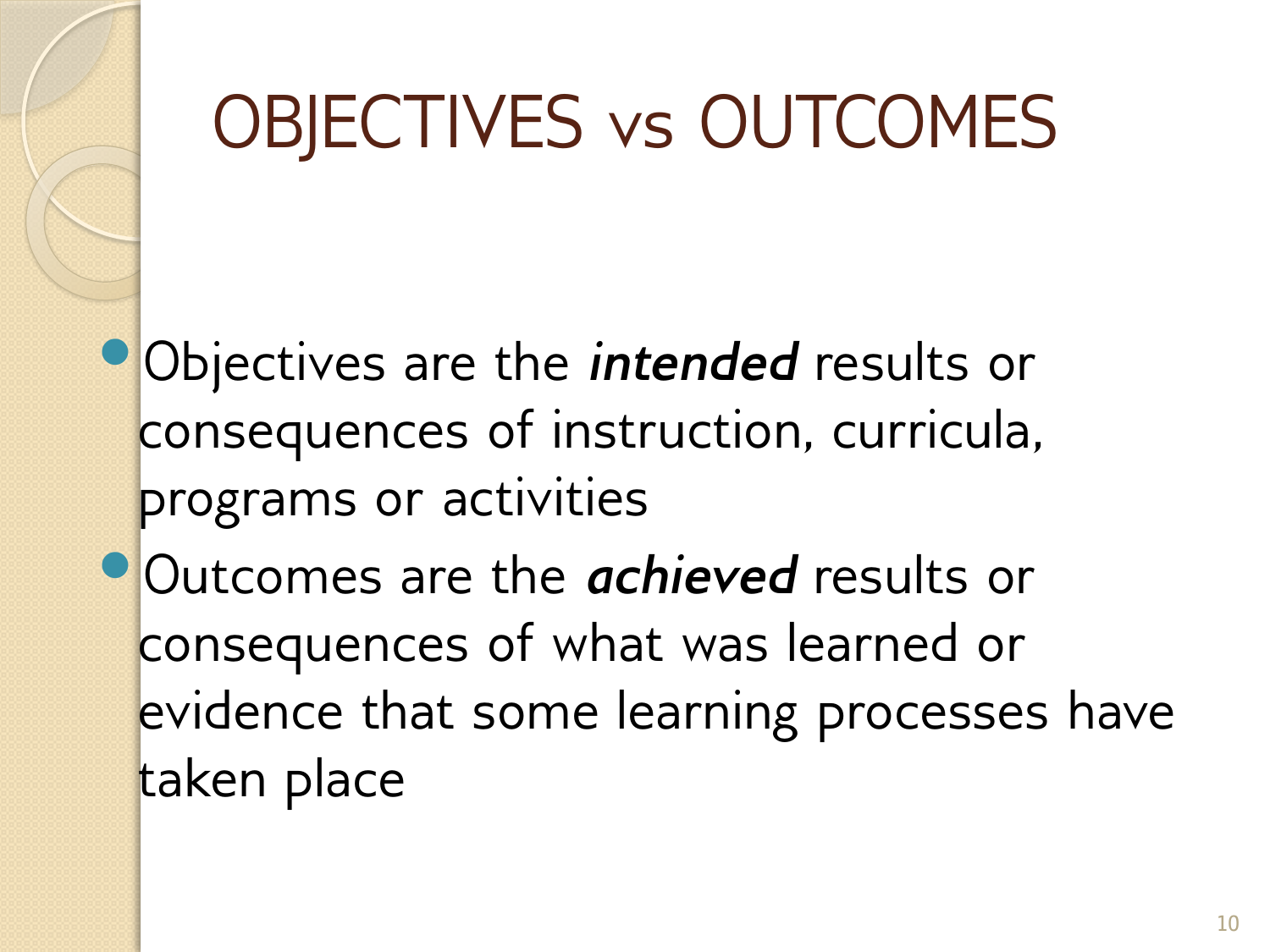

# OBJECTIVES vs OUTCOMES
Objectives are the intended results or consequences of instruction, curricula, programs or activities
Outcomes are the achieved results or consequences of what was learned or evidence that some learning processes have taken place
10